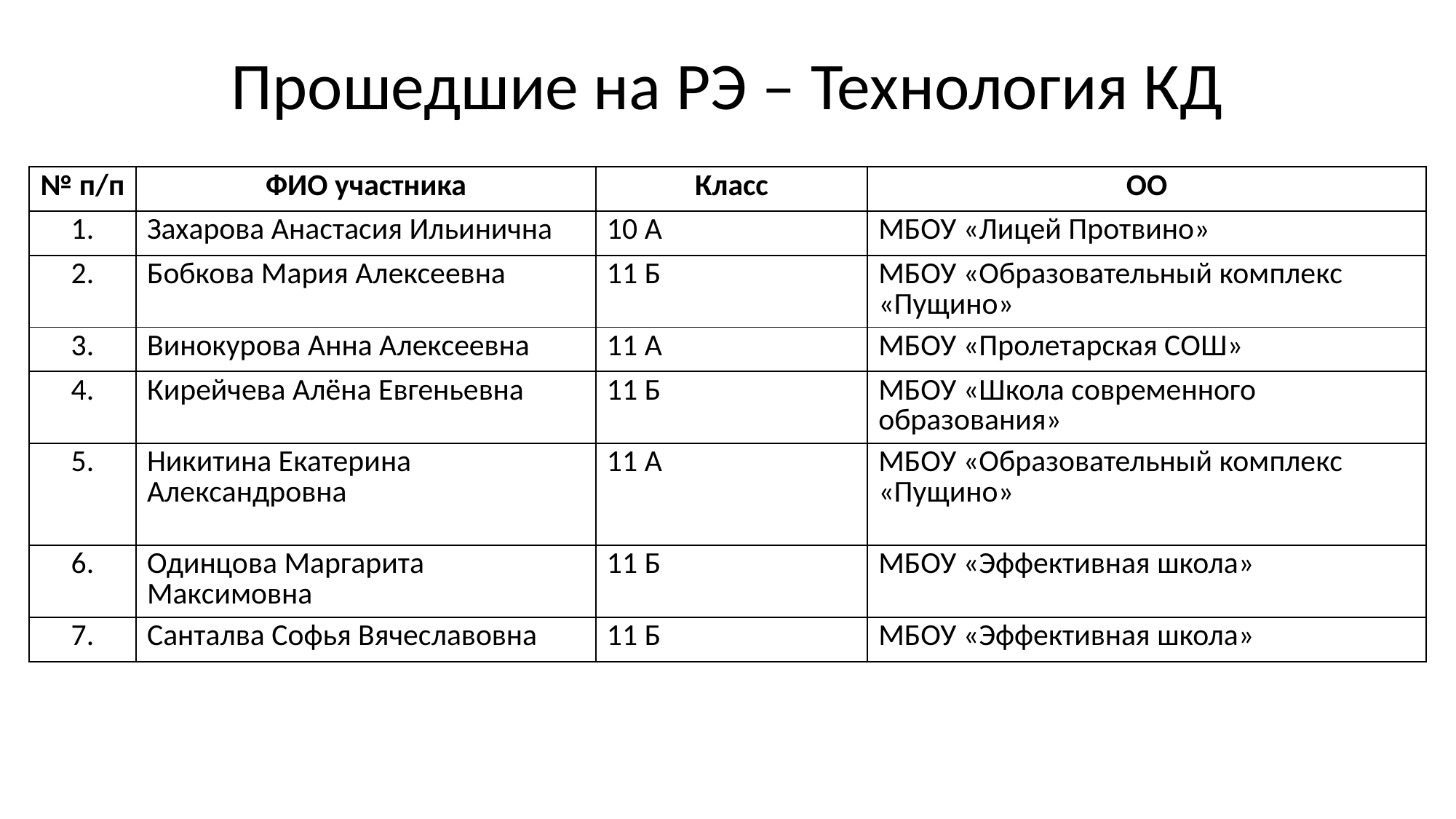

# Прошедшие на РЭ – Технология КД
| № п/п | ФИО участника | Класс | ОО |
| --- | --- | --- | --- |
| 1. | Захарова Анастасия Ильинична | 10 А | МБОУ «Лицей Протвино» |
| 2. | Бобкова Мария Алексеевна | 11 Б | МБОУ «Образовательный комплекс «Пущино» |
| 3. | Винокурова Анна Алексеевна | 11 А | МБОУ «Пролетарская СОШ» |
| 4. | Кирейчева Алёна Евгеньевна | 11 Б | МБОУ «Школа современного образования» |
| 5. | Никитина Екатерина Александровна | 11 А | МБОУ «Образовательный комплекс «Пущино» |
| 6. | Одинцова Маргарита Максимовна | 11 Б | МБОУ «Эффективная школа» |
| 7. | Санталва Софья Вячеславовна | 11 Б | МБОУ «Эффективная школа» |